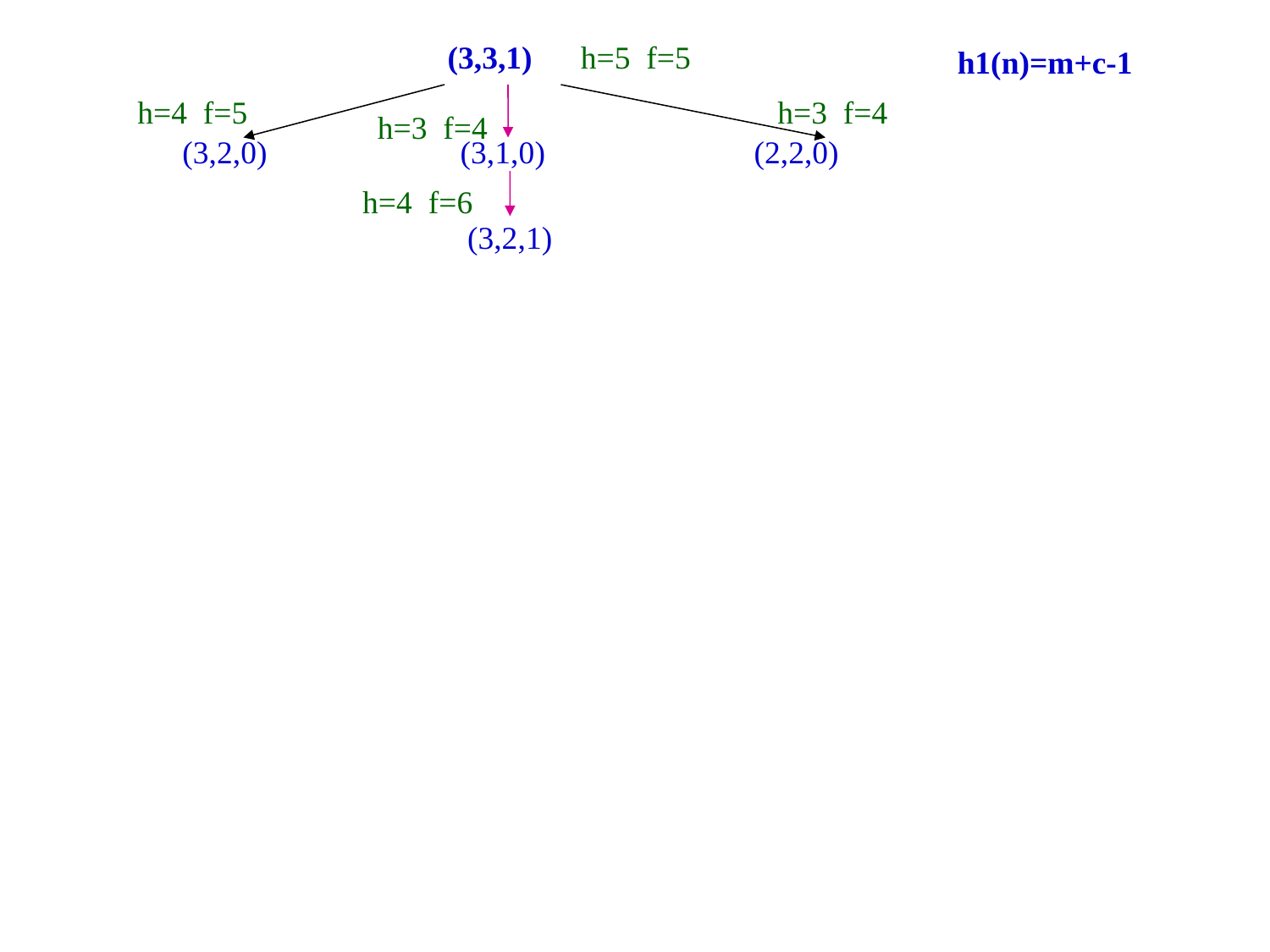

(3,3,1)      h=5  f=5
h1(n)=m+c-1

h=4  f=5
h=3  f=4
h=3  f=4
(3,2,0)                        (3,1,0)                          (2,2,0)

h=4  f=6
(3,2,1)